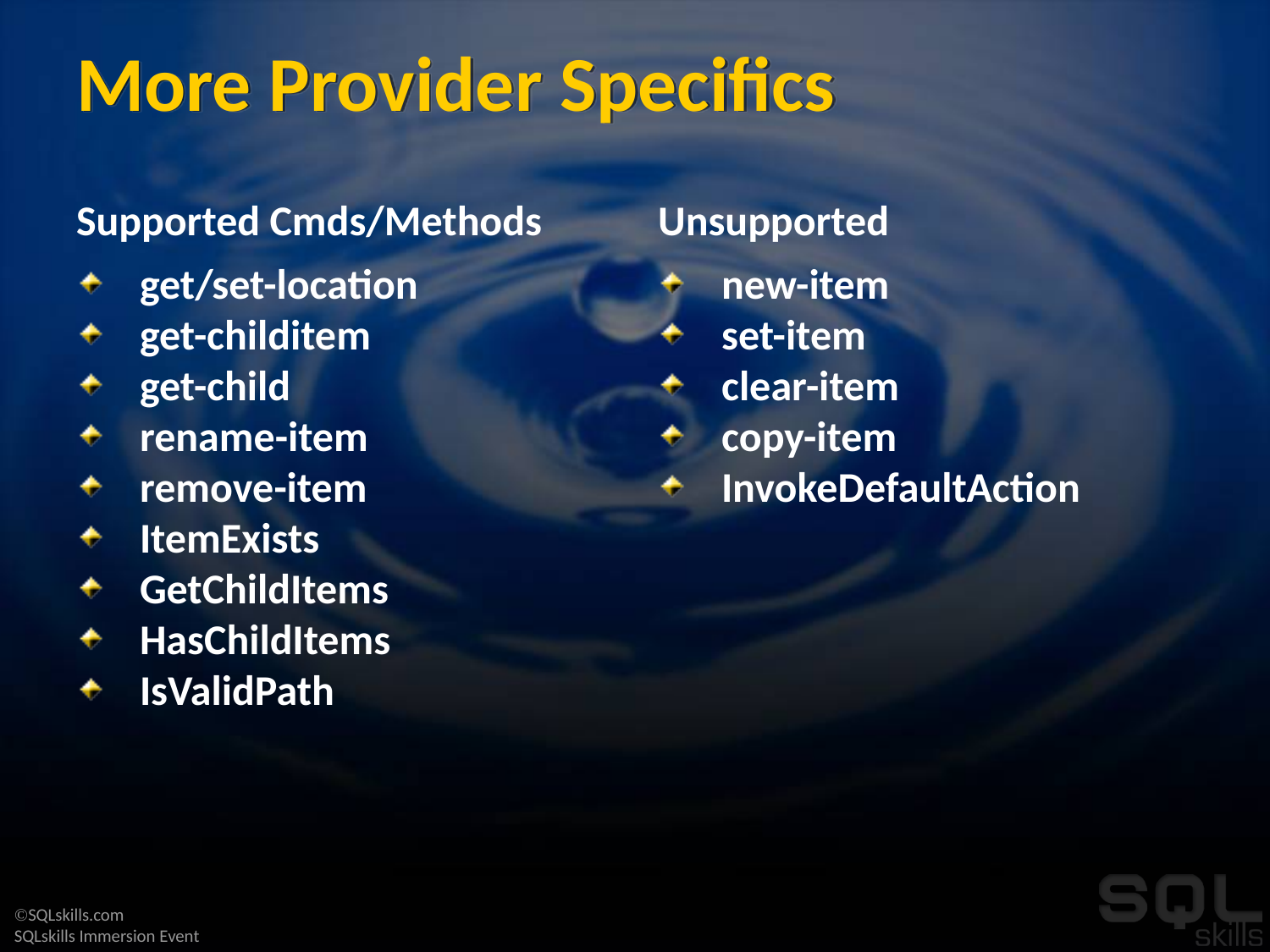

# More Provider Specifics
Supported Cmds/Methods
Unsupported
get/set-location
get-childitem
get-child
rename-item
remove-item
ItemExists
GetChildItems
HasChildItems
IsValidPath
new-item
set-item
clear-item
copy-item
InvokeDefaultAction